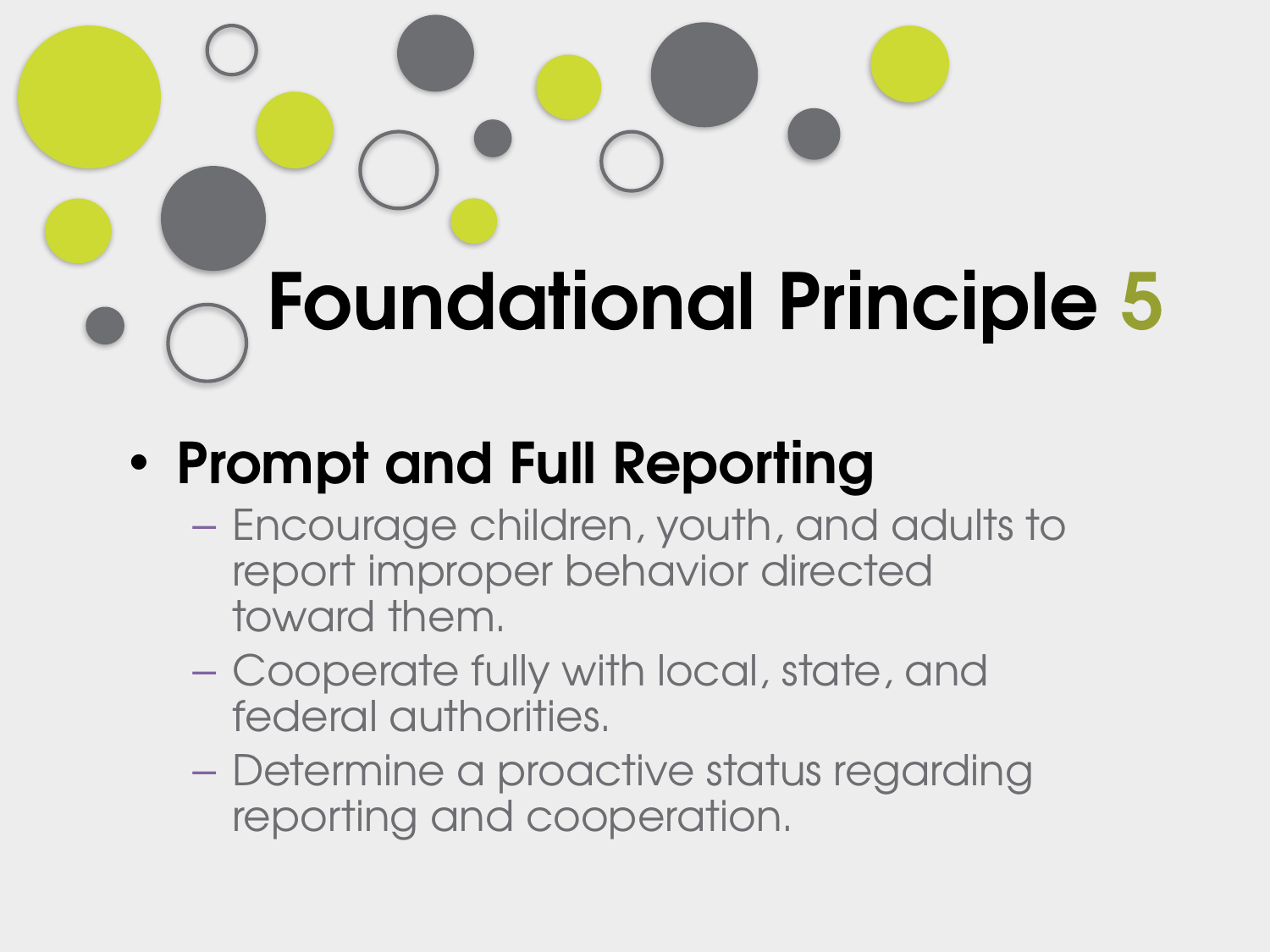

# Foundational Principle 5
Prompt and Full Reporting
Encourage children, youth, and adults to report improper behavior directed toward them.
Cooperate fully with local, state, and federal authorities.
Determine a proactive status regarding reporting and cooperation.